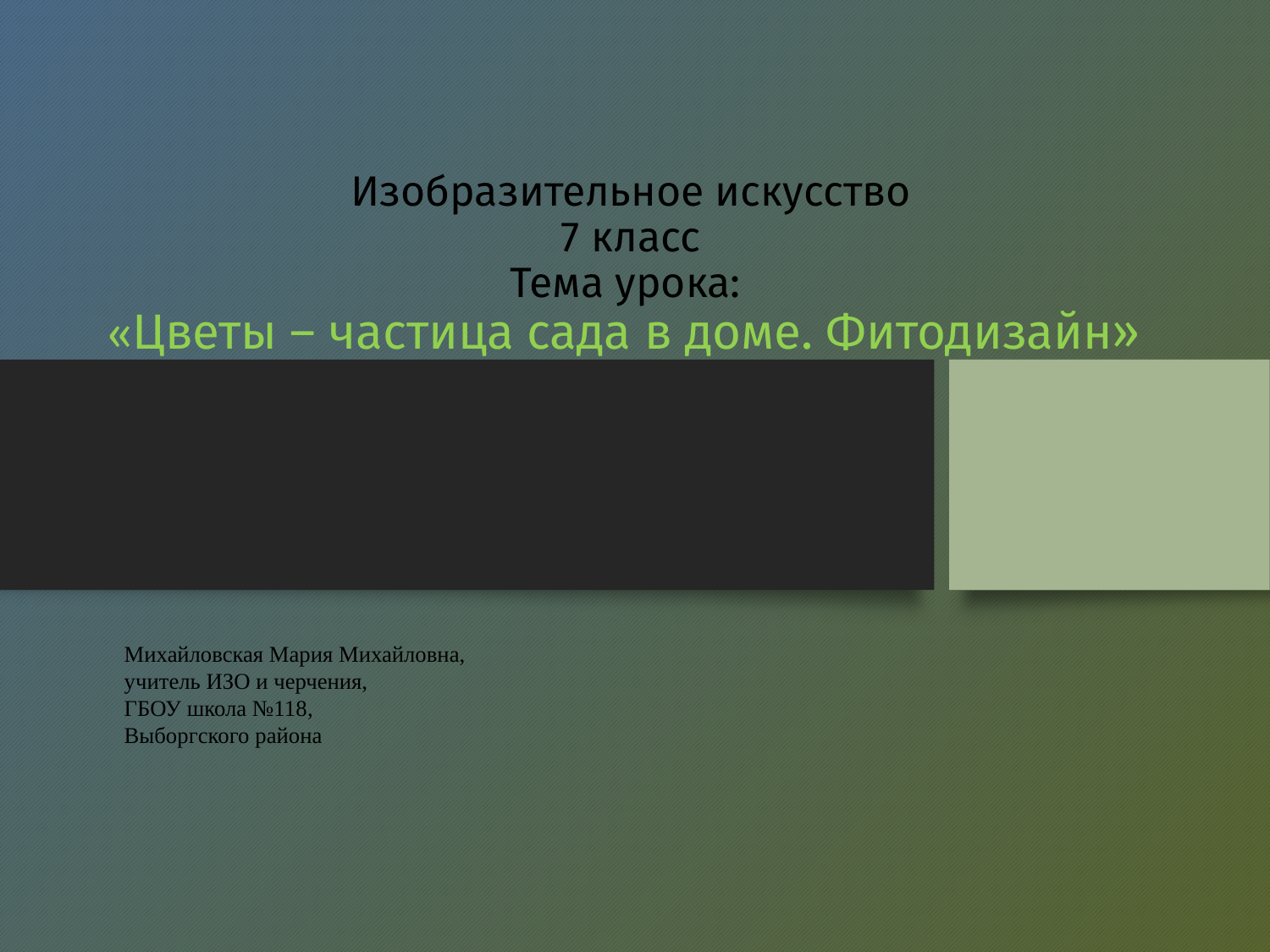

# Изобразительное искусство 7 класс Тема урока: «Цветы – частица сада в доме. Фитодизайн»

Михайловская Мария Михайловна,
учитель ИЗО и черчения,
ГБОУ школа №118,
Выборгского района